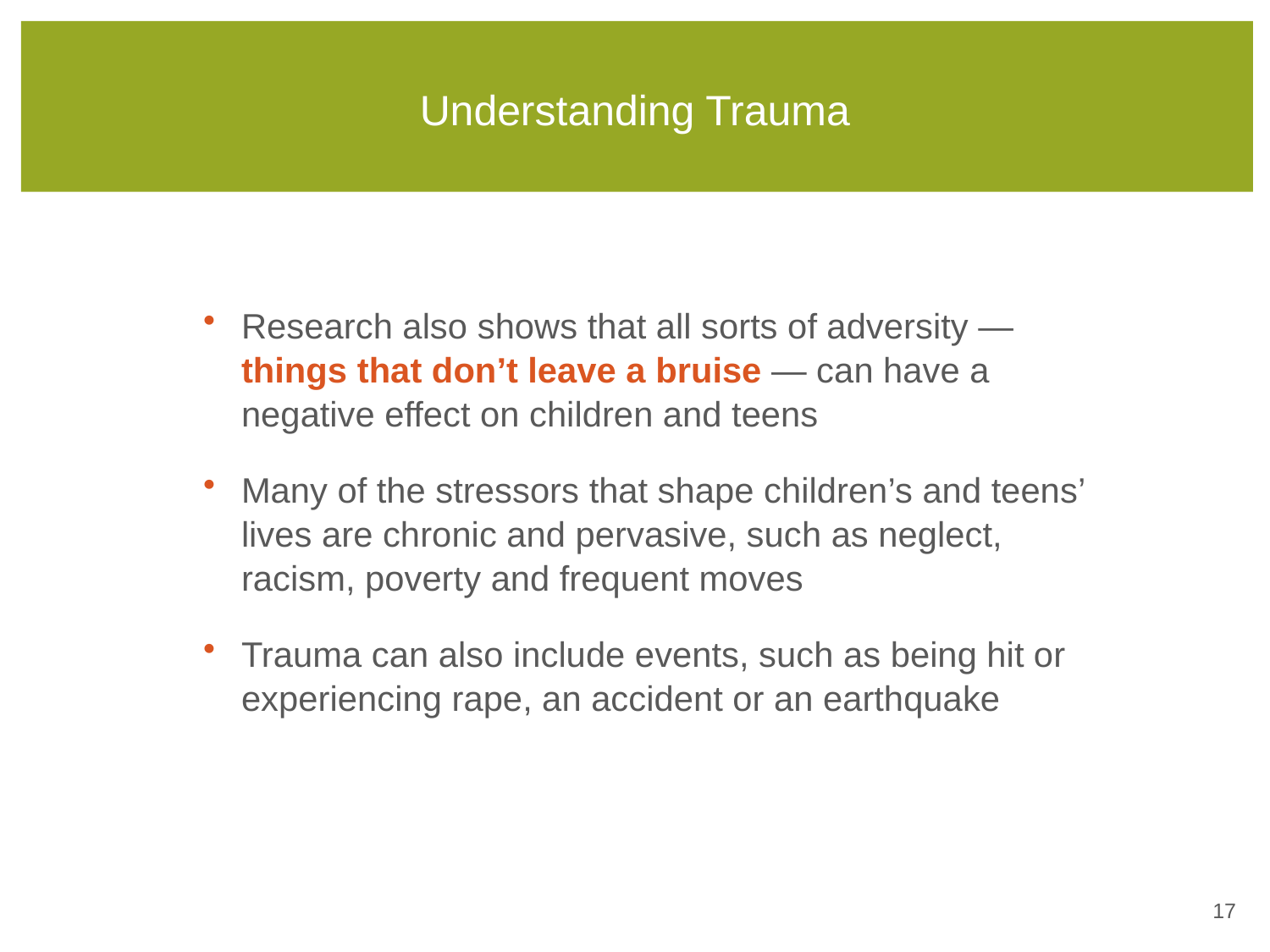

# Understanding Trauma
Research also shows that all sorts of adversity — things that don’t leave a bruise — can have a negative effect on children and teens
Many of the stressors that shape children’s and teens’ lives are chronic and pervasive, such as neglect, racism, poverty and frequent moves
Trauma can also include events, such as being hit or  experiencing rape, an accident or an earthquake

17